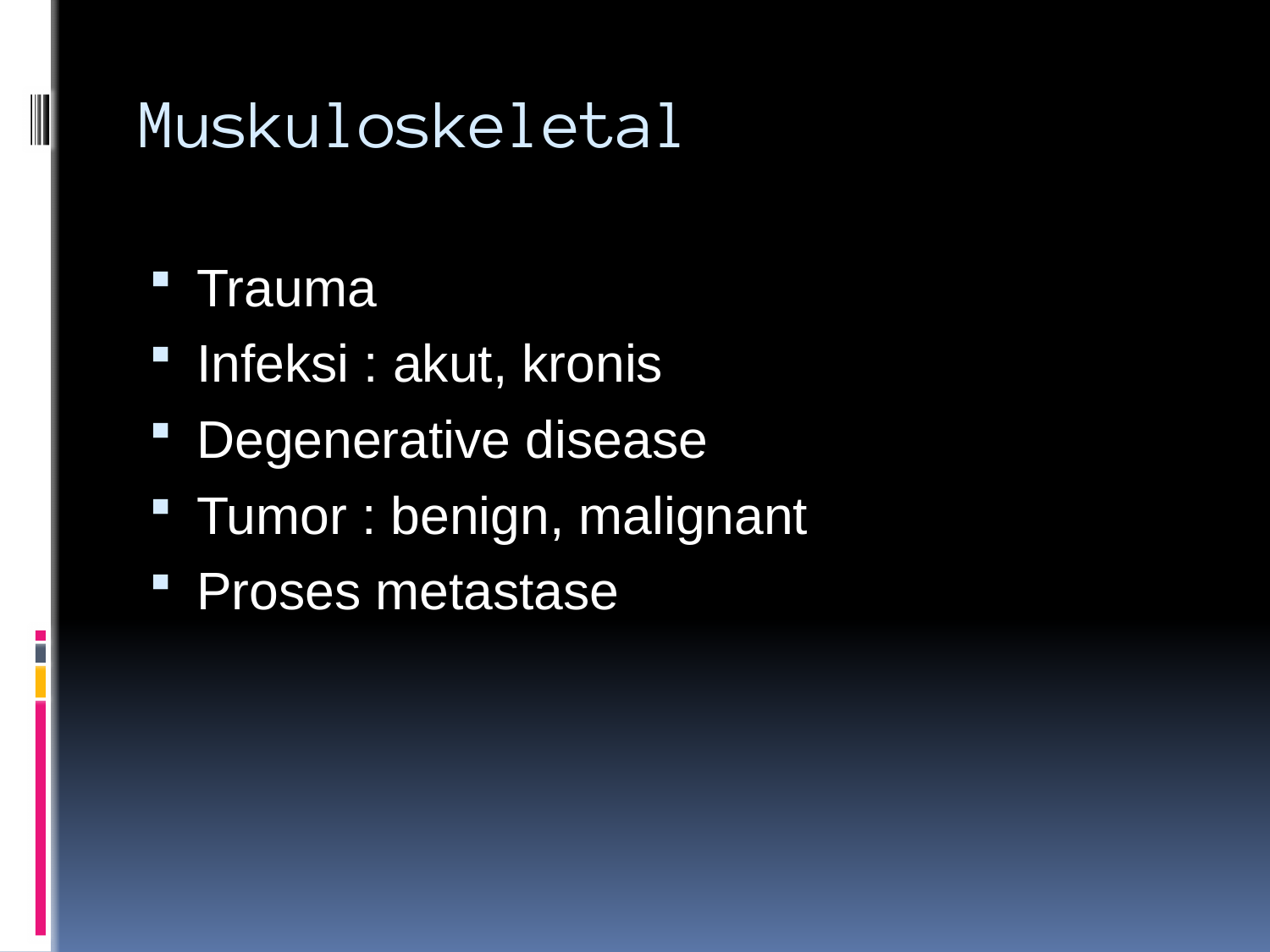

# Muskuloskeletal
Trauma
Infeksi : akut, kronis
Degenerative disease
Tumor : benign, malignant
Proses metastase